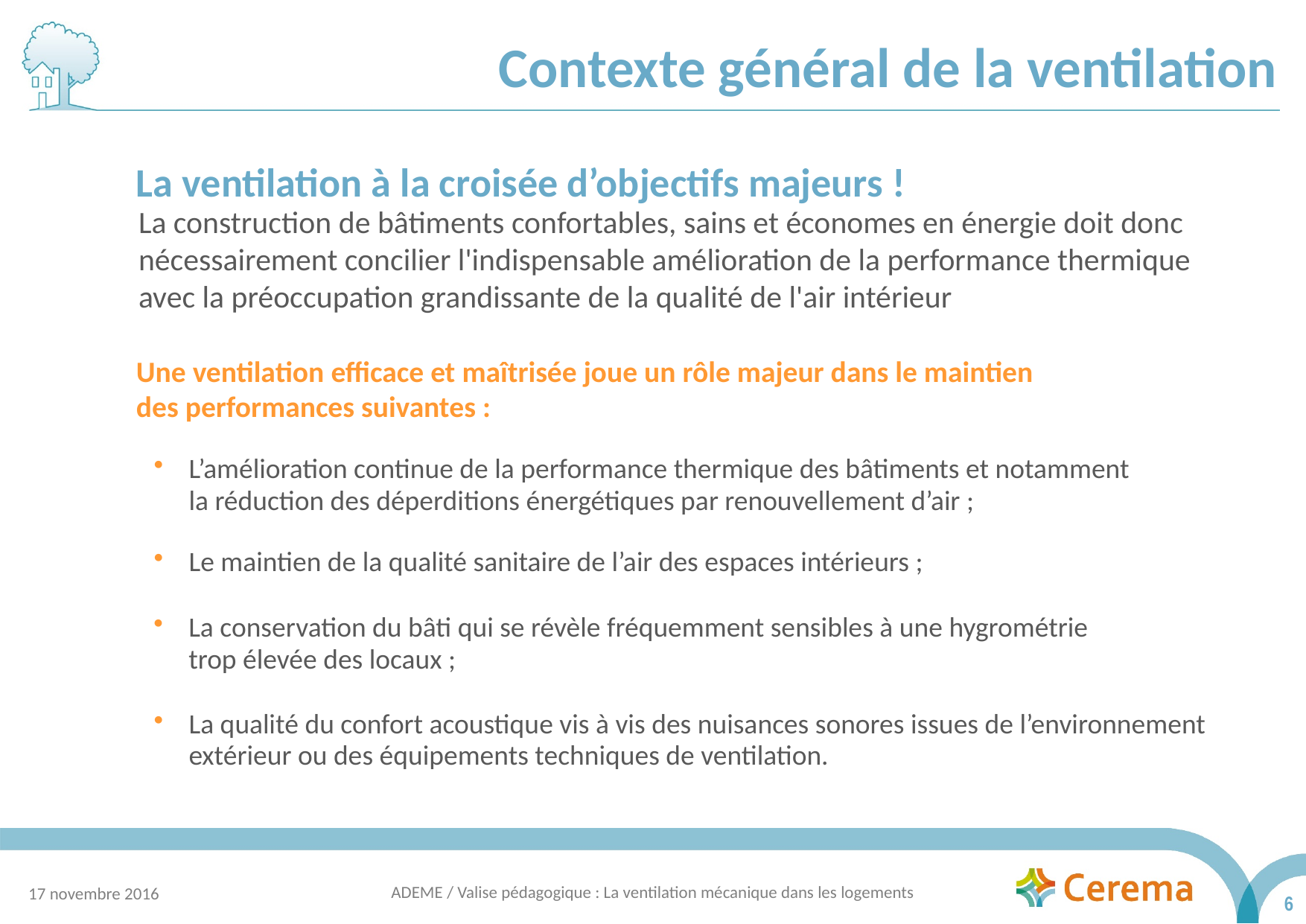

Contexte général de la ventilation
La ventilation à la croisée d’objectifs majeurs !
La construction de bâtiments confortables, sains et économes en énergie doit donc  nécessairement concilier l'indispensable amélioration de la performance thermique avec la préoccupation grandissante de la qualité de l'air intérieur
Une ventilation efficace et maîtrisée joue un rôle majeur dans le maintien des performances suivantes :
L’amélioration continue de la performance thermique des bâtiments et notamment la réduction des déperditions énergétiques par renouvellement d’air ;
Le maintien de la qualité sanitaire de l’air des espaces intérieurs ;
La conservation du bâti qui se révèle fréquemment sensibles à une hygrométrie trop élevée des locaux ;
La qualité du confort acoustique vis à vis des nuisances sonores issues de l’environnement extérieur ou des équipements techniques de ventilation.